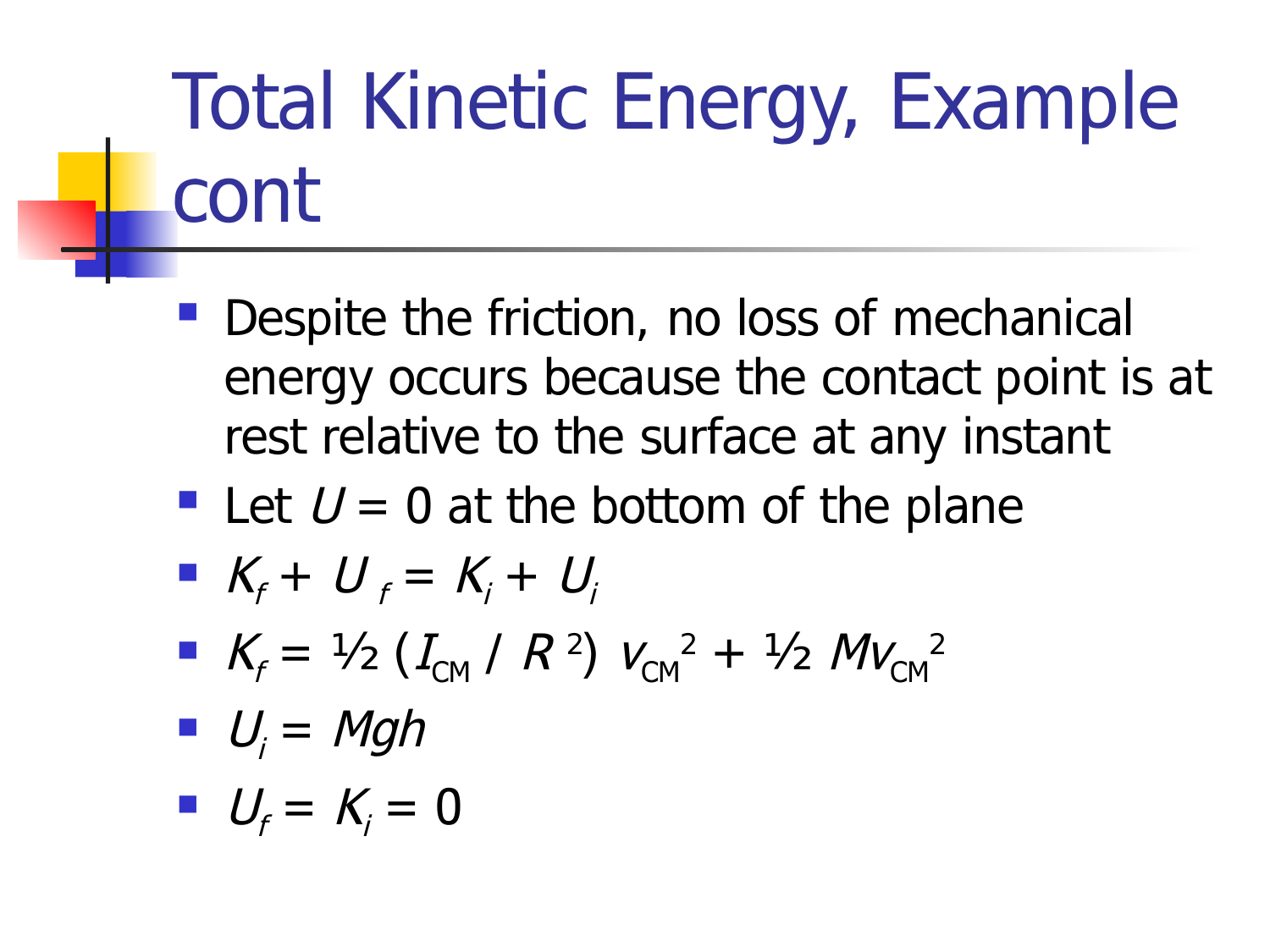

# Total Kinetic Energy, Example cont
Despite the friction, no loss of mechanical energy occurs because the contact point is at rest relative to the surface at any instant
Let U = 0 at the bottom of the plane
Kf + U f = Ki + Ui
Kf = ½ (ICM / R 2) vCM2 + ½ MvCM2
Ui = Mgh
Uf = Ki = 0